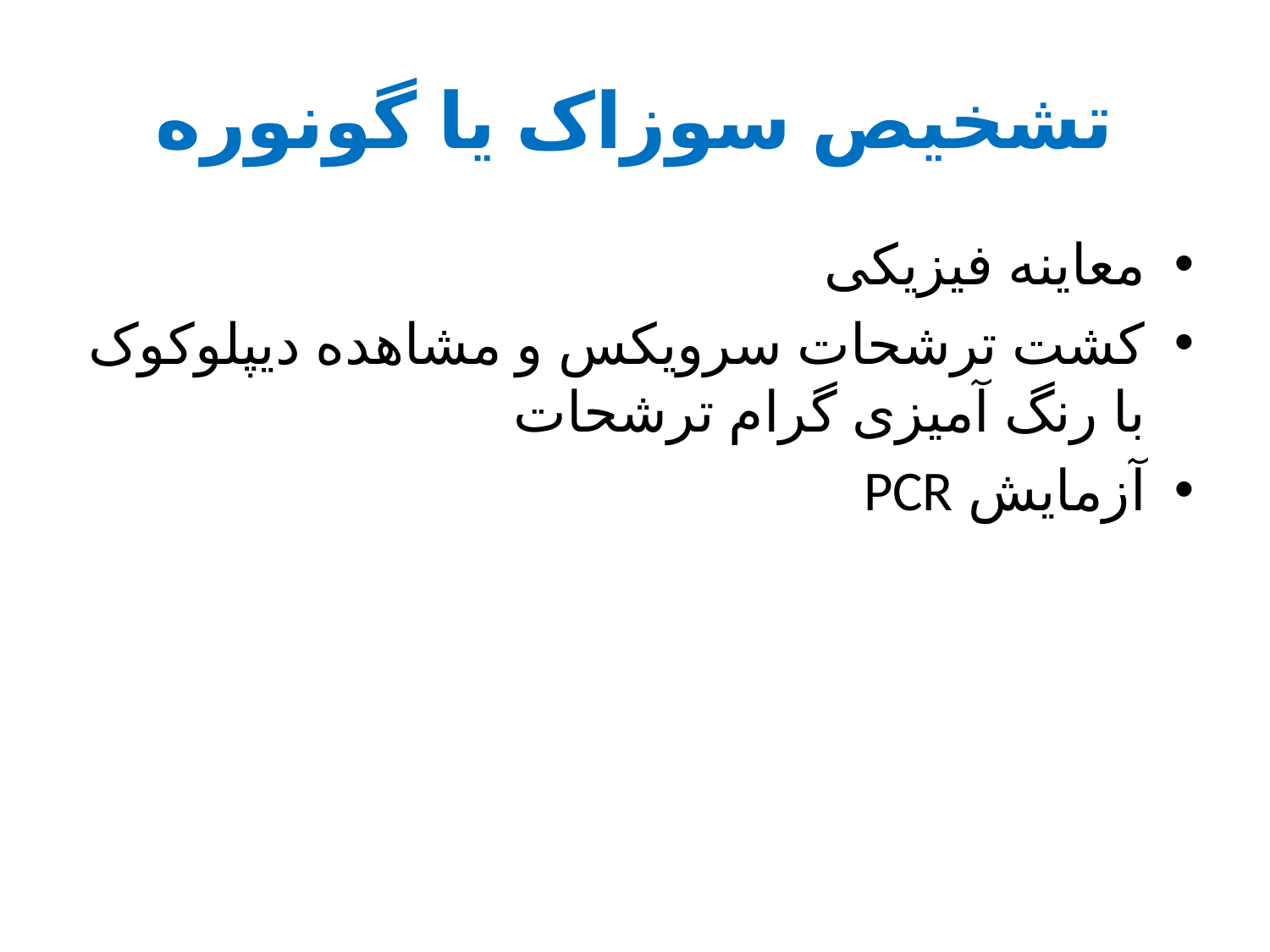

# تشخیص سوزاک یا گونوره
معاینه فیزیکی
کشت ترشحات سرویکس و مشاهده دیپلوکوک با رنگ آمیزی گرام ترشحات
آزمایش PCR